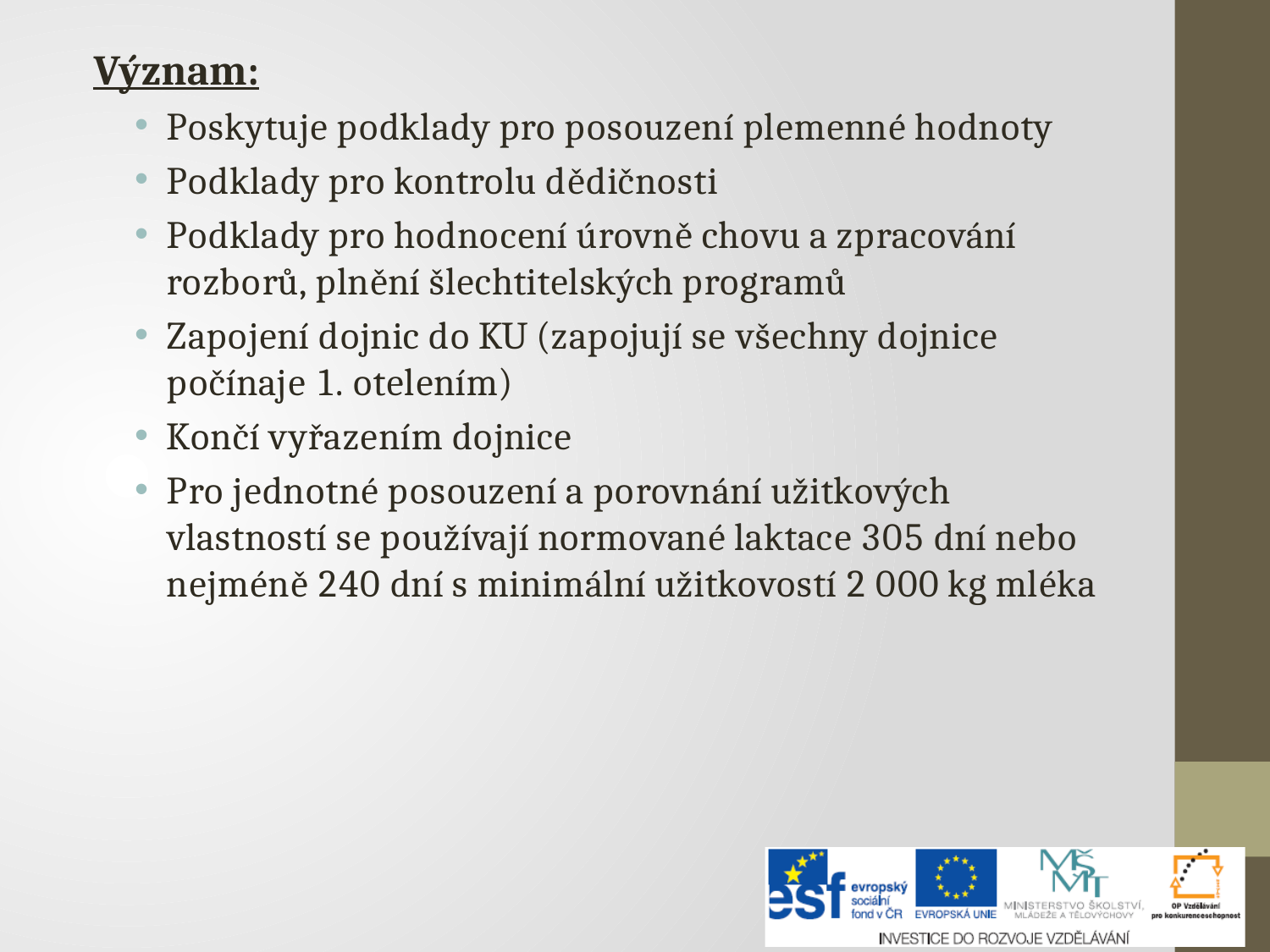

Význam:
Poskytuje podklady pro posouzení plemenné hodnoty
Podklady pro kontrolu dědičnosti
Podklady pro hodnocení úrovně chovu a zpracování rozborů, plnění šlechtitelských programů
Zapojení dojnic do KU (zapojují se všechny dojnice počínaje 1. otelením)
Končí vyřazením dojnice
Pro jednotné posouzení a porovnání užitkových vlastností se používají normované laktace 305 dní nebo nejméně 240 dní s minimální užitkovostí 2 000 kg mléka